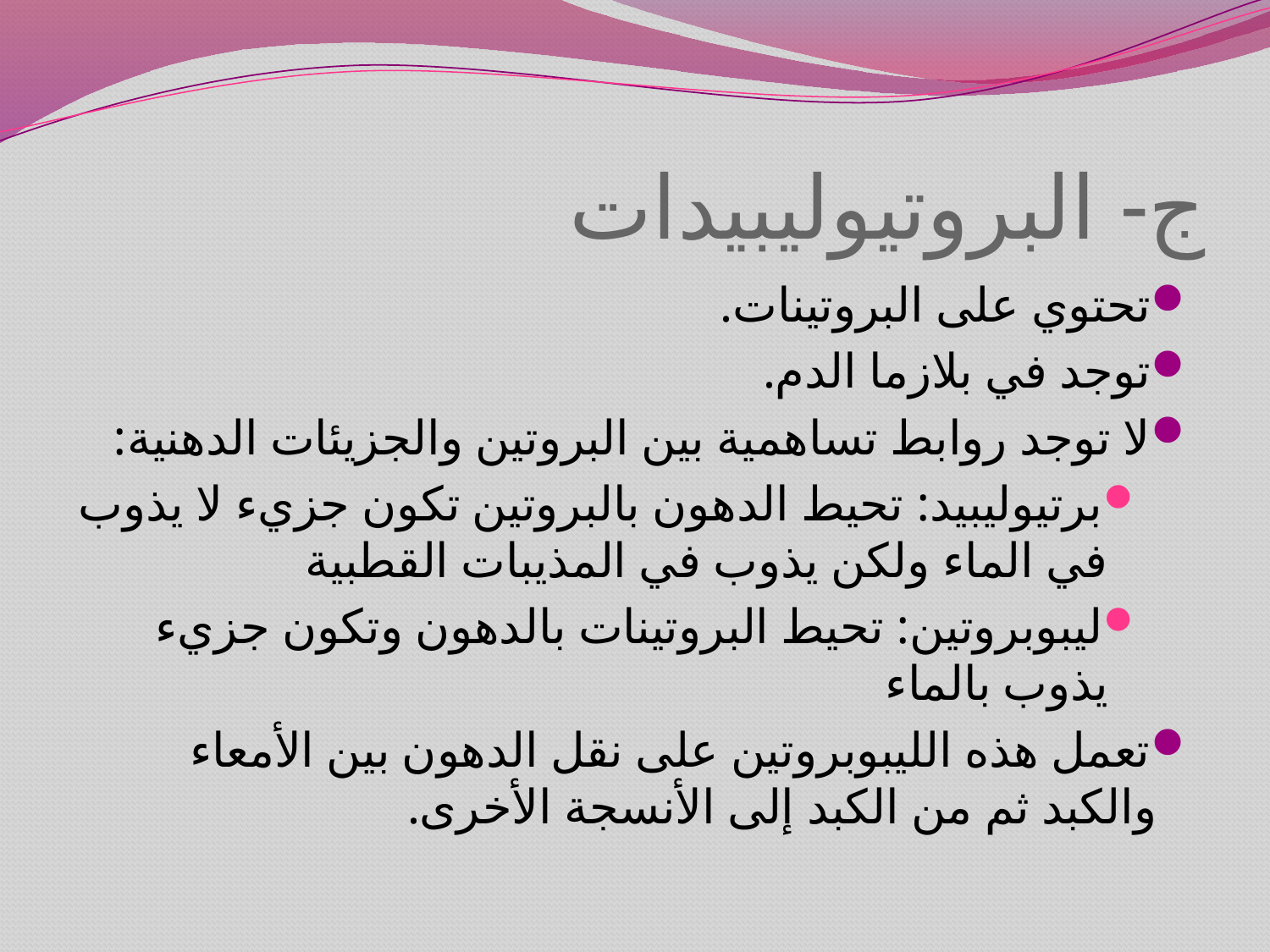

# ج- البروتيوليبيدات
تحتوي على البروتينات.
توجد في بلازما الدم.
لا توجد روابط تساهمية بين البروتين والجزيئات الدهنية:
برتيوليبيد: تحيط الدهون بالبروتين تكون جزيء لا يذوب في الماء ولكن يذوب في المذيبات القطبية
ليبوبروتين: تحيط البروتينات بالدهون وتكون جزيء يذوب بالماء
تعمل هذه الليبوبروتين على نقل الدهون بين الأمعاء والكبد ثم من الكبد إلى الأنسجة الأخرى.